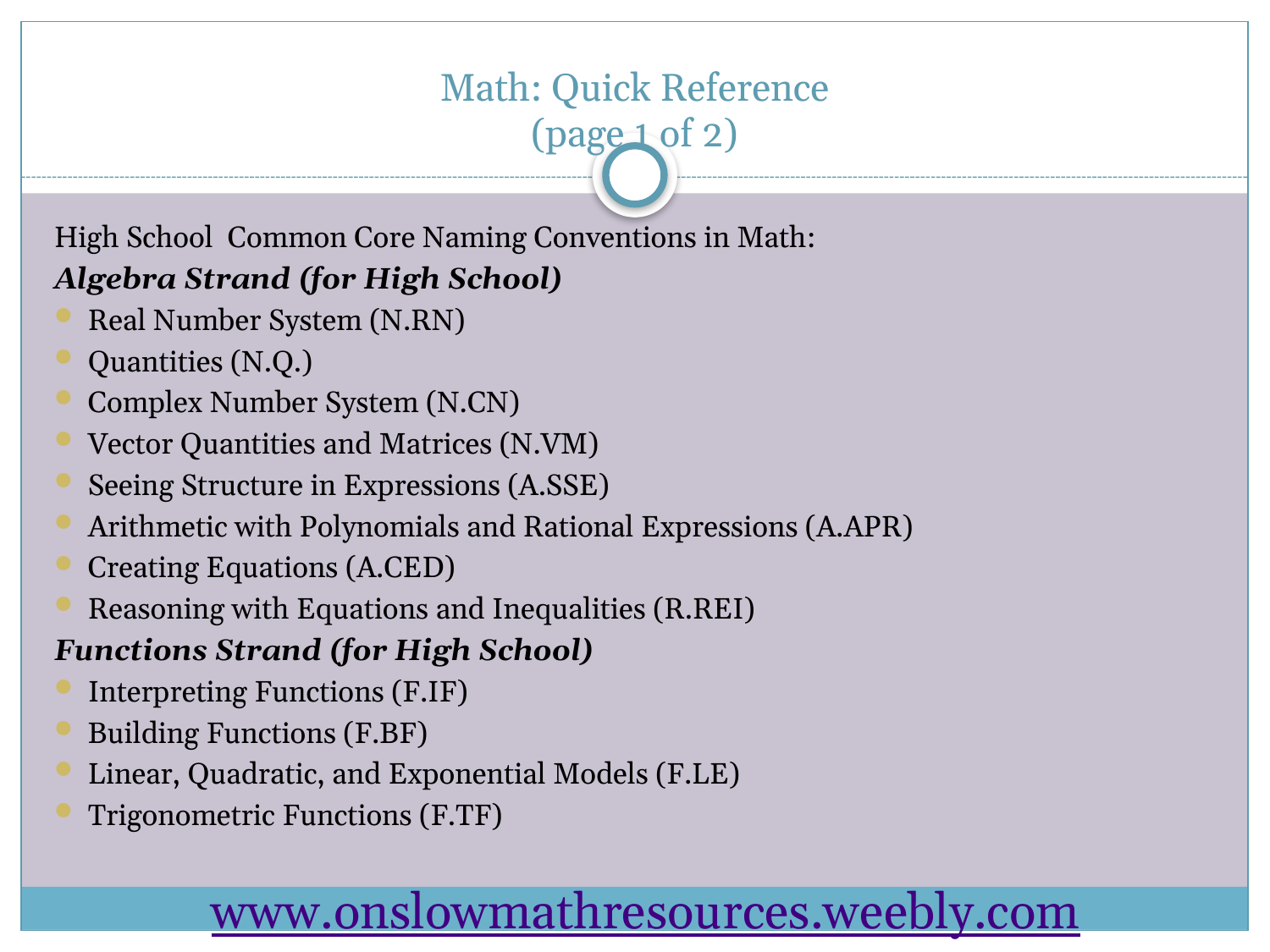

# Math: Quick Reference (page 1 of 2)
High School  Common Core Naming Conventions in Math:
Algebra Strand (for High School)
Real Number System (N.RN)
Quantities (N.Q.)
Complex Number System (N.CN)
Vector Quantities and Matrices (N.VM)
Seeing Structure in Expressions (A.SSE)
Arithmetic with Polynomials and Rational Expressions (A.APR)
Creating Equations (A.CED)
Reasoning with Equations and Inequalities (R.REI)
Functions Strand (for High School)
Interpreting Functions (F.IF)
Building Functions (F.BF)
Linear, Quadratic, and Exponential Models (F.LE)
Trigonometric Functions (F.TF)
www.onslowmathresources.weebly.com